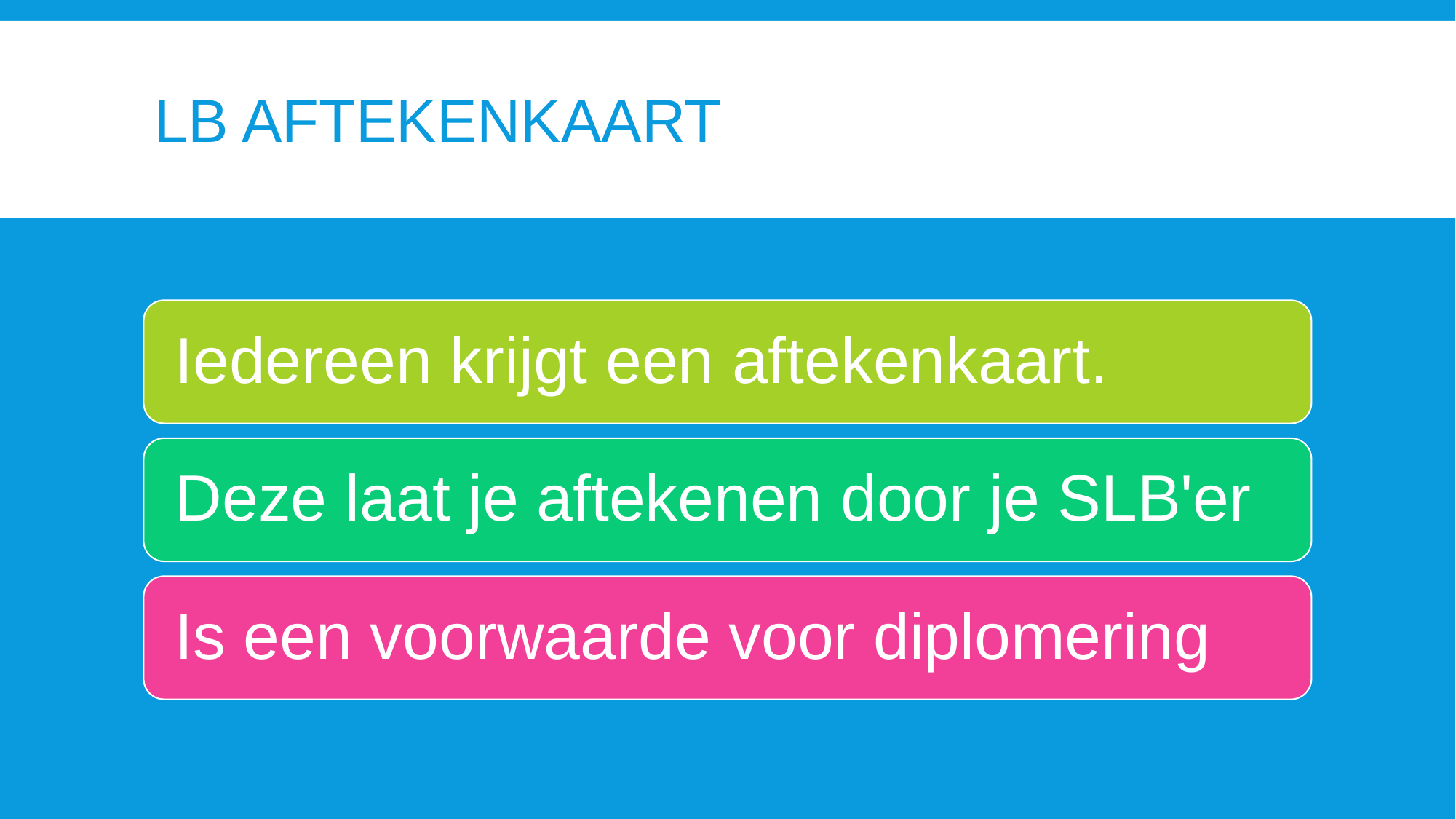

# LB aftekenkaart
Iedereen krijgt een aftekenkaart.
Deze laat je aftekenen door je SLB'er
Is een voorwaarde voor diplomering